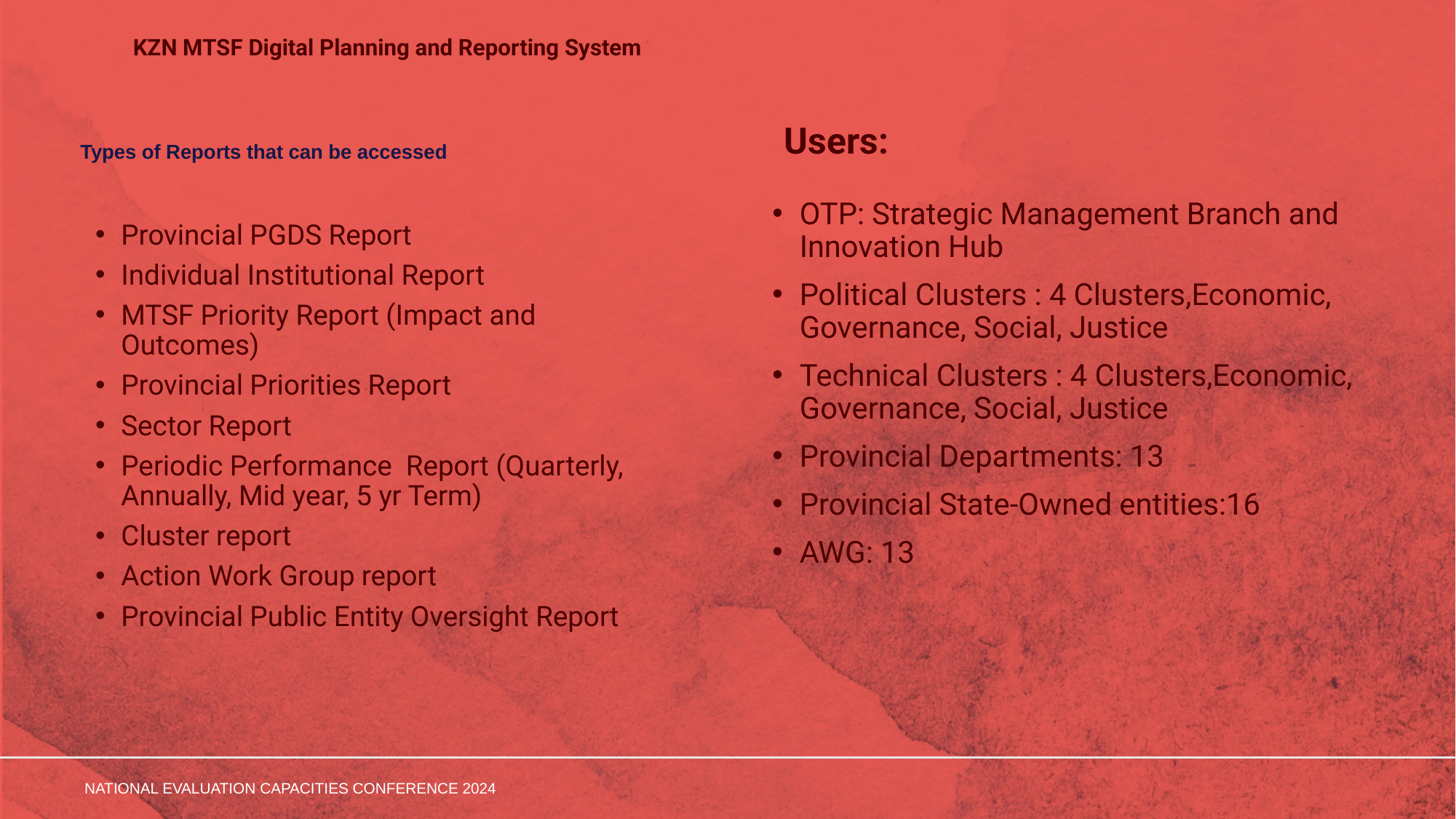

KZN MTSF Digital Planning and Reporting System
# Types of Reports that can be accessed

Users:

OTP: Strategic Management Branch and Innovation Hub
Political Clusters : 4 Clusters,Economic, Governance, Social, Justice
Technical Clusters : 4 Clusters,Economic, Governance, Social, Justice
Provincial Departments: 13
Provincial State-Owned entities:16
AWG: 13

Provincial PGDS Report
Individual Institutional Report
MTSF Priority Report (Impact and Outcomes)
Provincial Priorities Report
Sector Report
Periodic Performance  Report (Quarterly, Annually, Mid year, 5 yr Term)
Cluster report
Action Work Group report
Provincial Public Entity Oversight Report